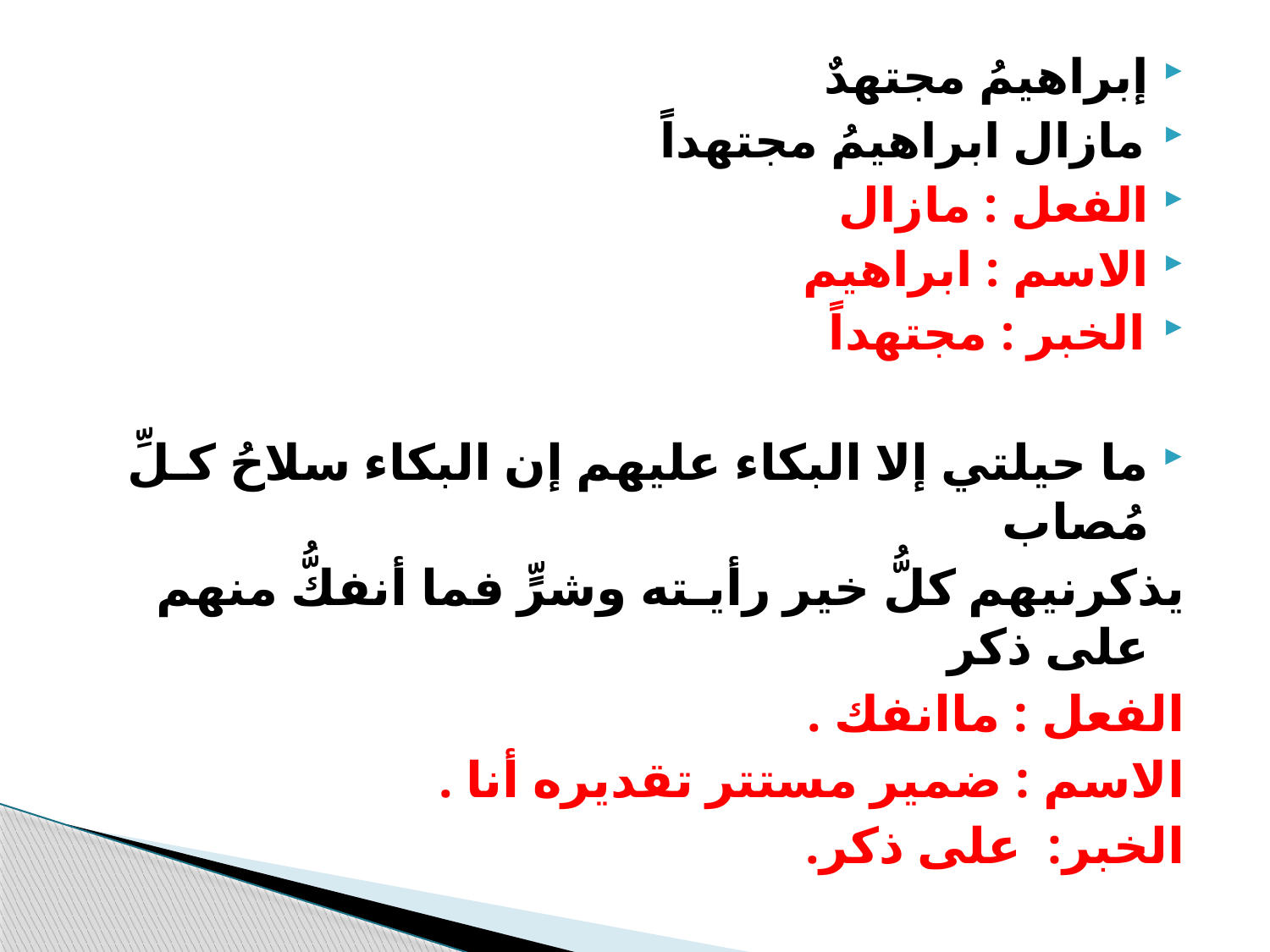

إبراهيمُ مجتهدٌ
مازال ابراهيمُ مجتهداً
الفعل : مازال
الاسم : ابراهيم
الخبر : مجتهداً

ما حيلتي إلا البكاء عليهم إن البكاء سلاحُ كـلِّ مُصاب
يذكرنيهم كلُّ خير رأيـته وشرٍّ فما أنفكُّ منهم على ذكر
الفعل : ماانفك .
الاسم : ضمير مستتر تقديره أنا .
الخبر:  على ذكر.